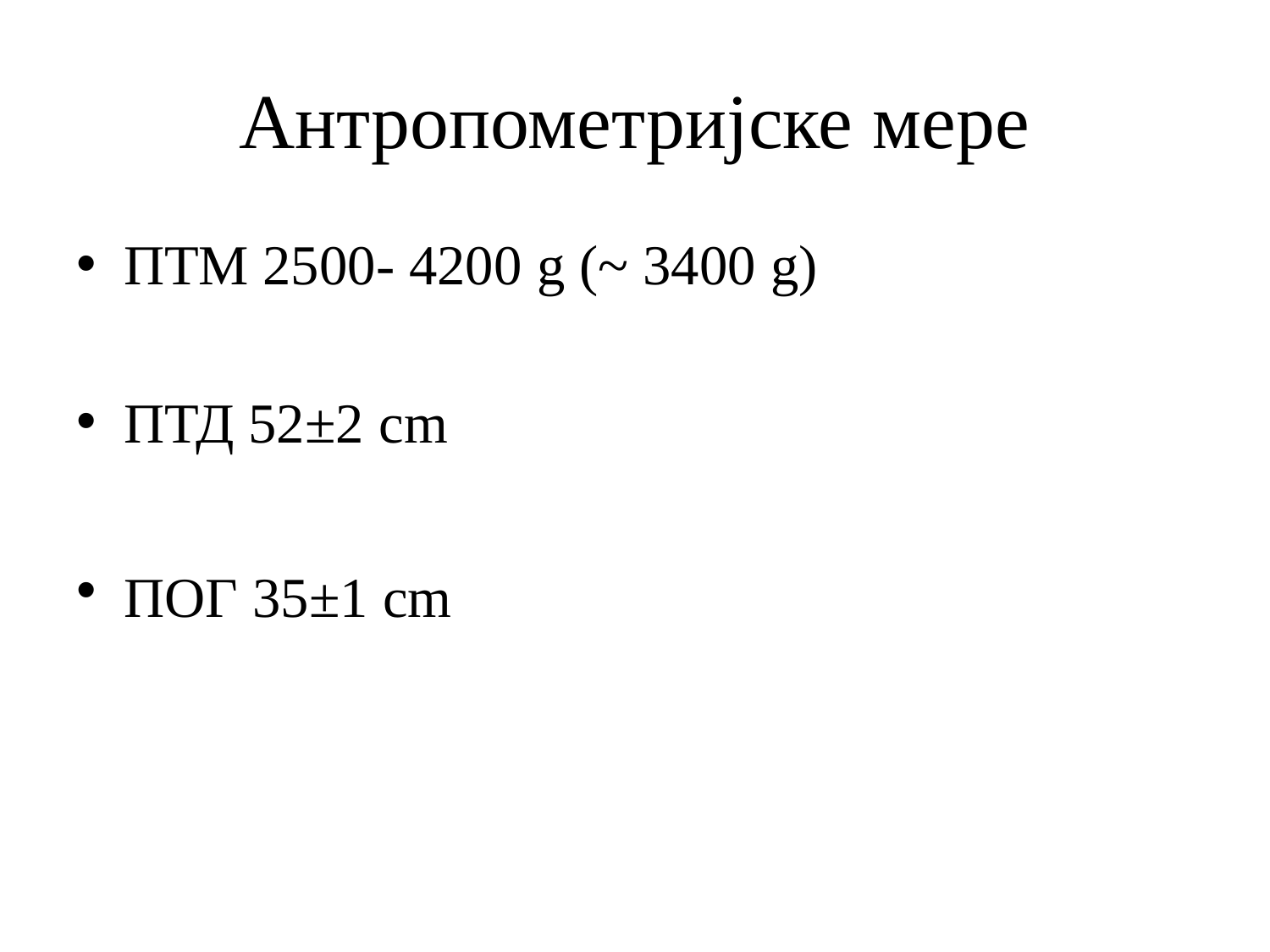

# Антропометријске мере
ПТМ 2500- 4200 g (~ 3400 g)

ПТД 52±2 cm

ПОГ 35±1 cm